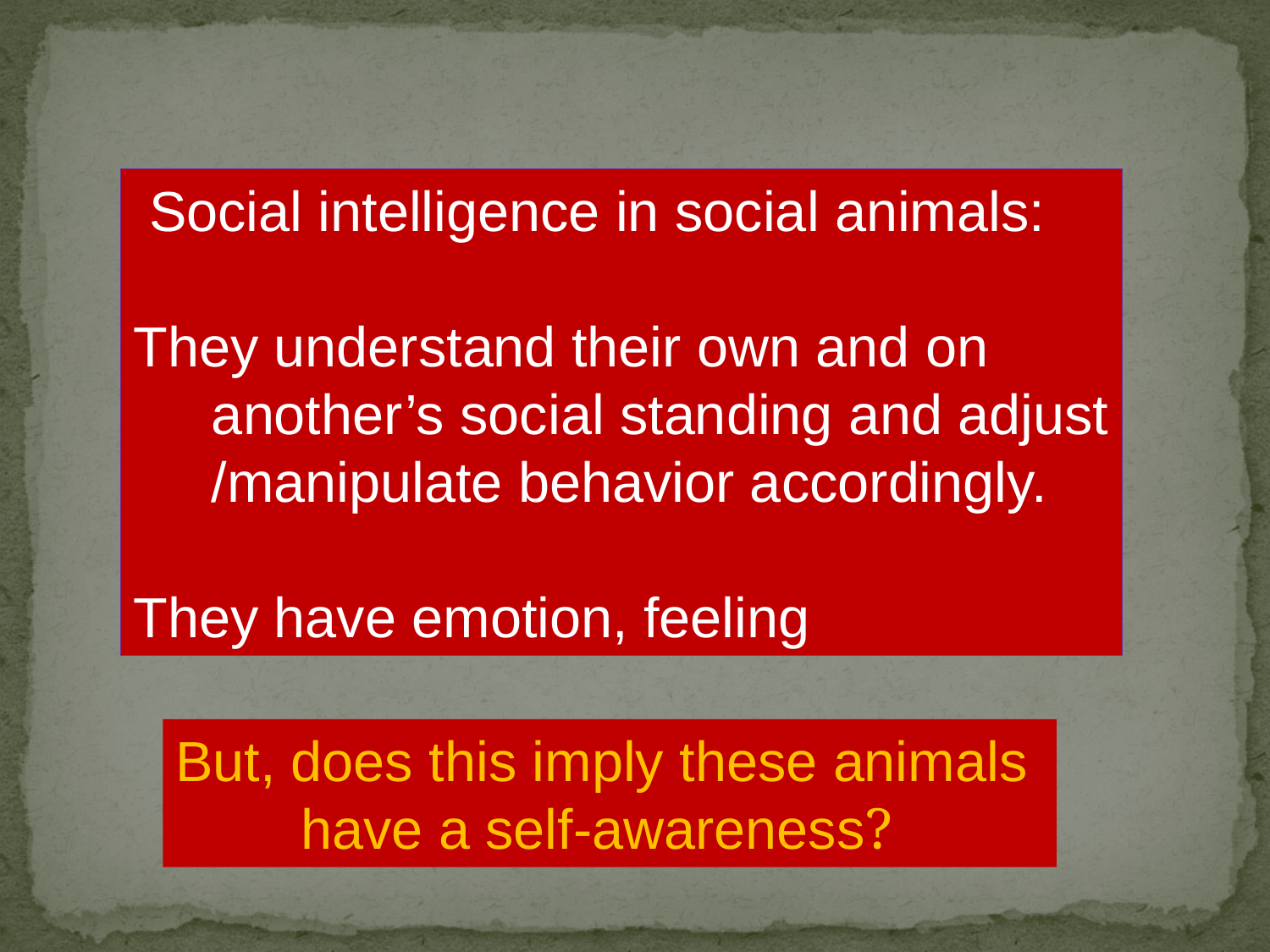

Social intelligence in social animals:

They understand their own and on
     another’s social standing and adjust
     /manipulate behavior accordingly.

They have emotion, feeling
But, does this imply these animals
        have a self-awareness?